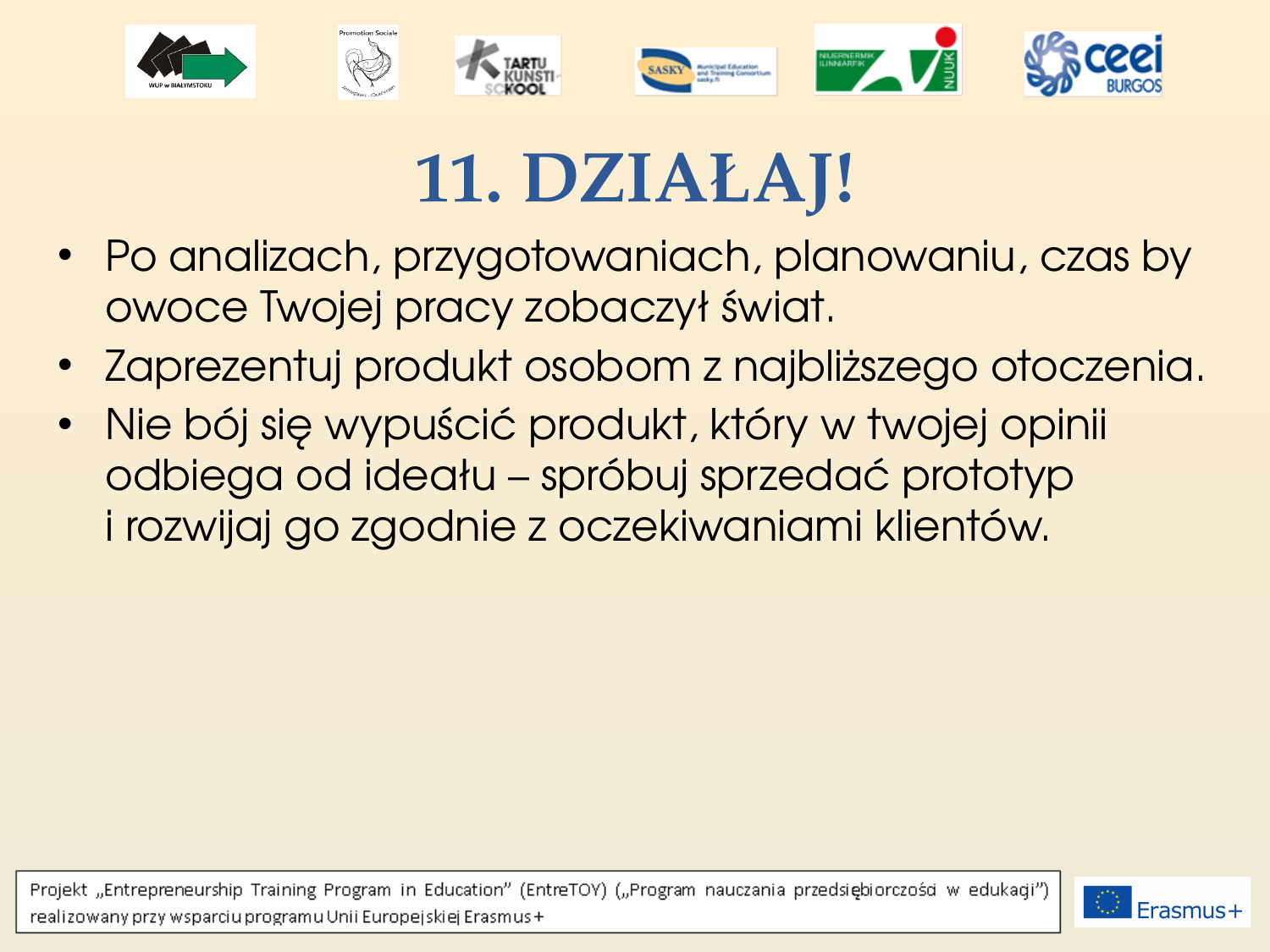

# 11. DZIAŁAJ!
Po analizach, przygotowaniach, planowaniu, czas by owoce Twojej pracy zobaczył świat.
Zaprezentuj produkt osobom z najbliższego otoczenia.
Nie bój się wypuścić produkt, który w twojej opinii odbiega od ideału – spróbuj sprzedać prototyp
i rozwijaj go zgodnie z oczekiwaniami klientów.